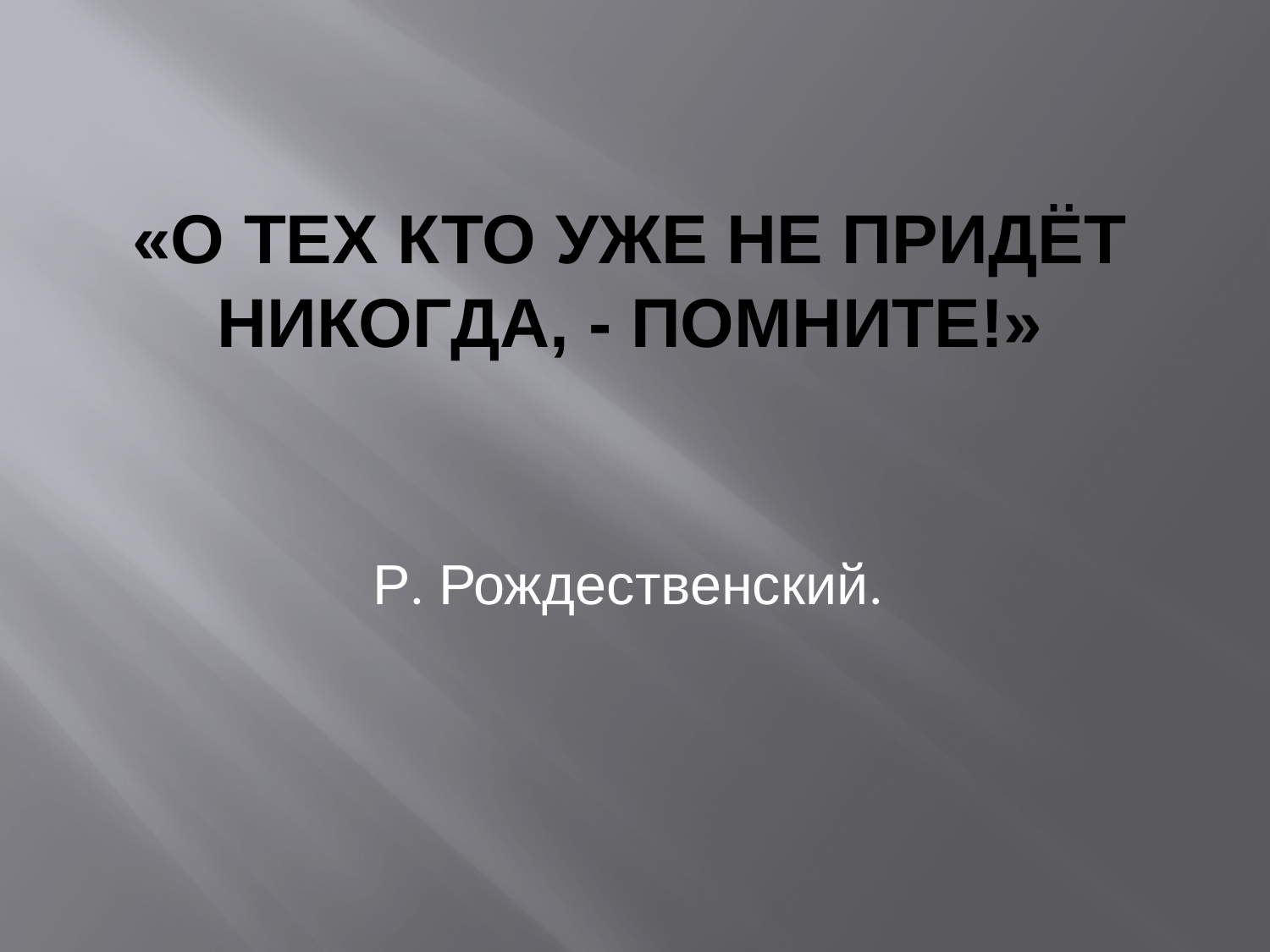

# «О тех кто уже не придёт никогда, - помните!»

Р. Рождественский.